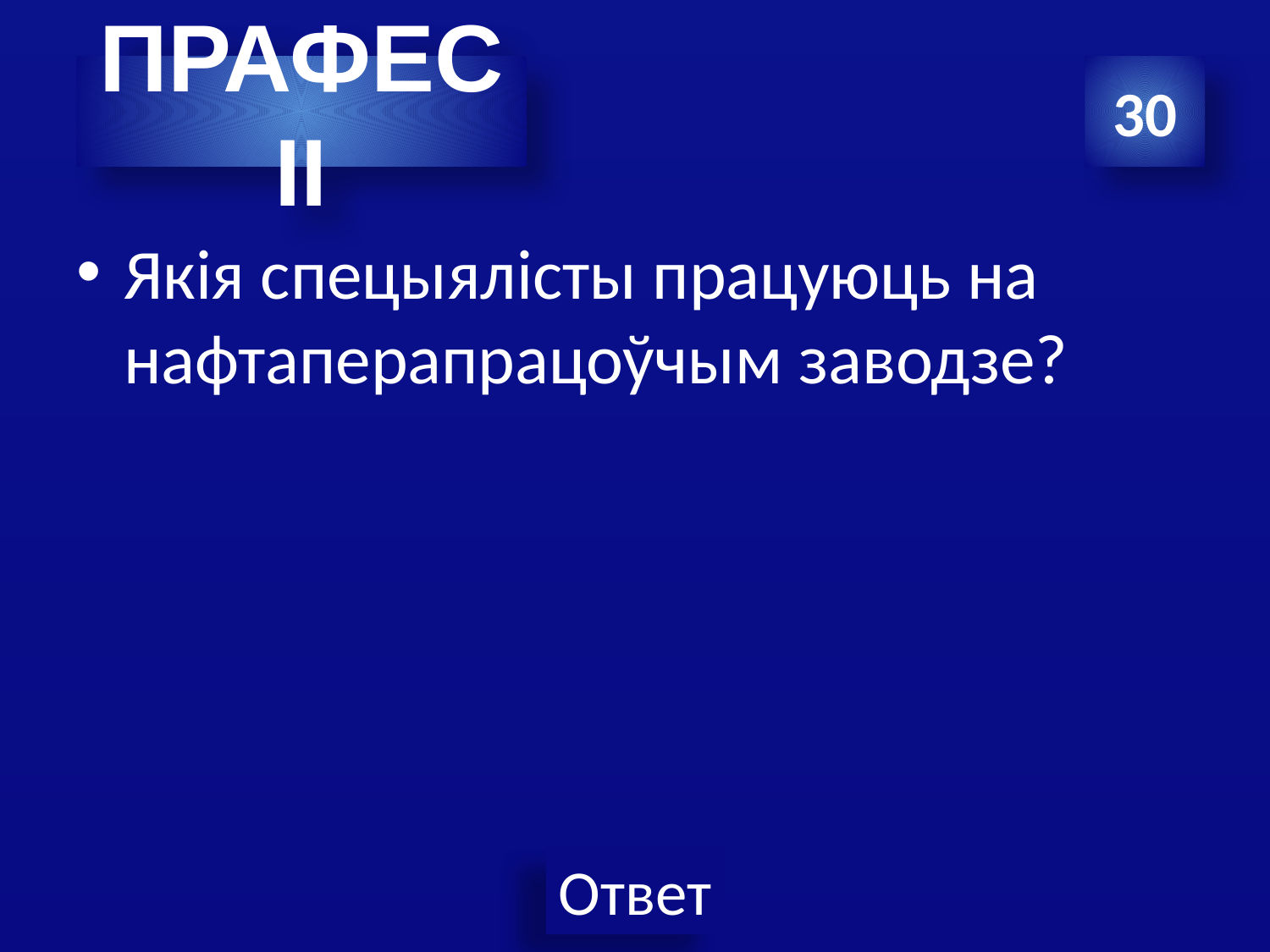

#
ПРАФЕСІІ
30
Якія спецыялісты працуюць на нафтаперапрацоўчым заводзе?